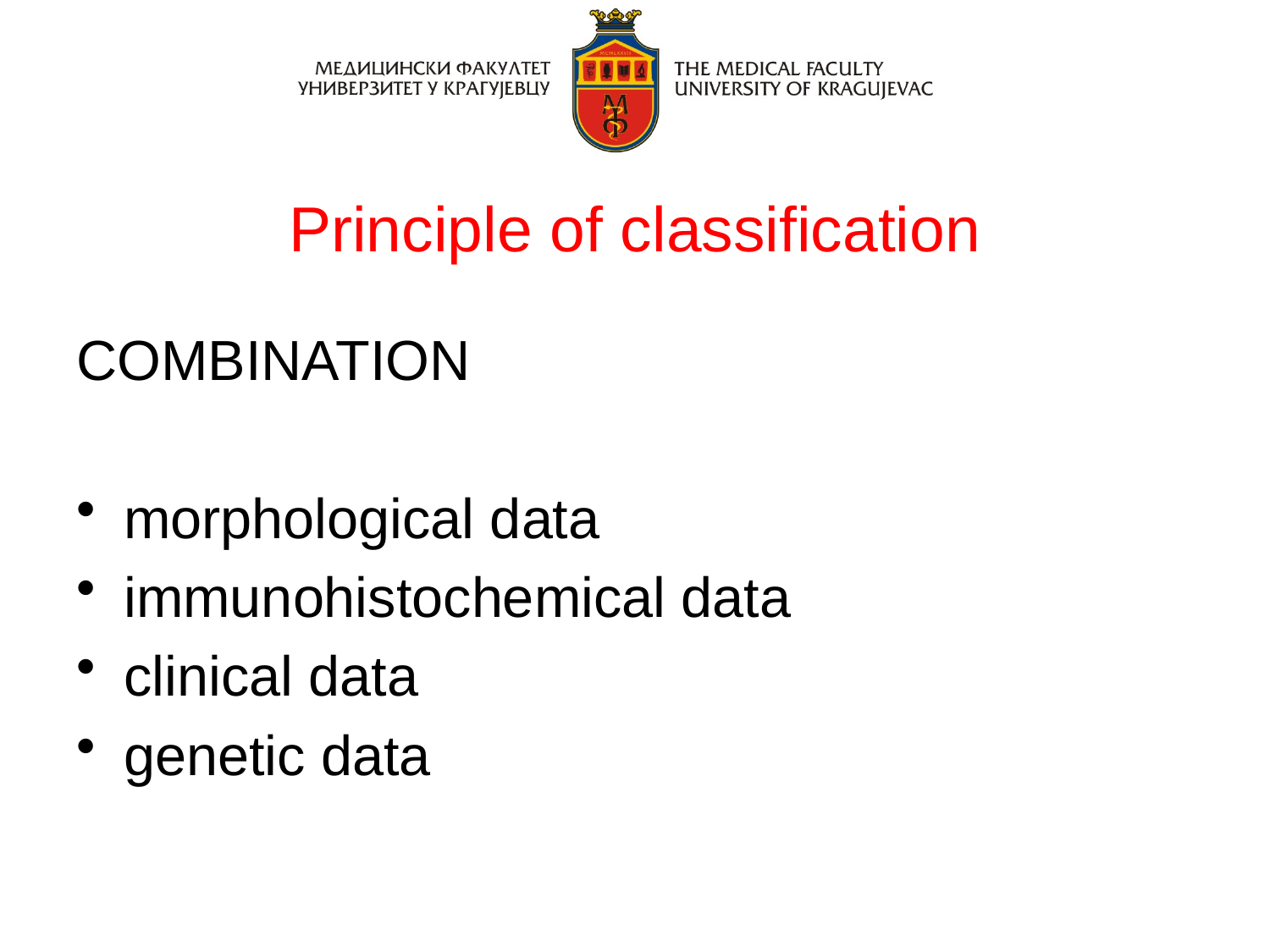

# Principle of classification
COMBINATION

morphological data
immunohistochemical data
clinical data
genetic data